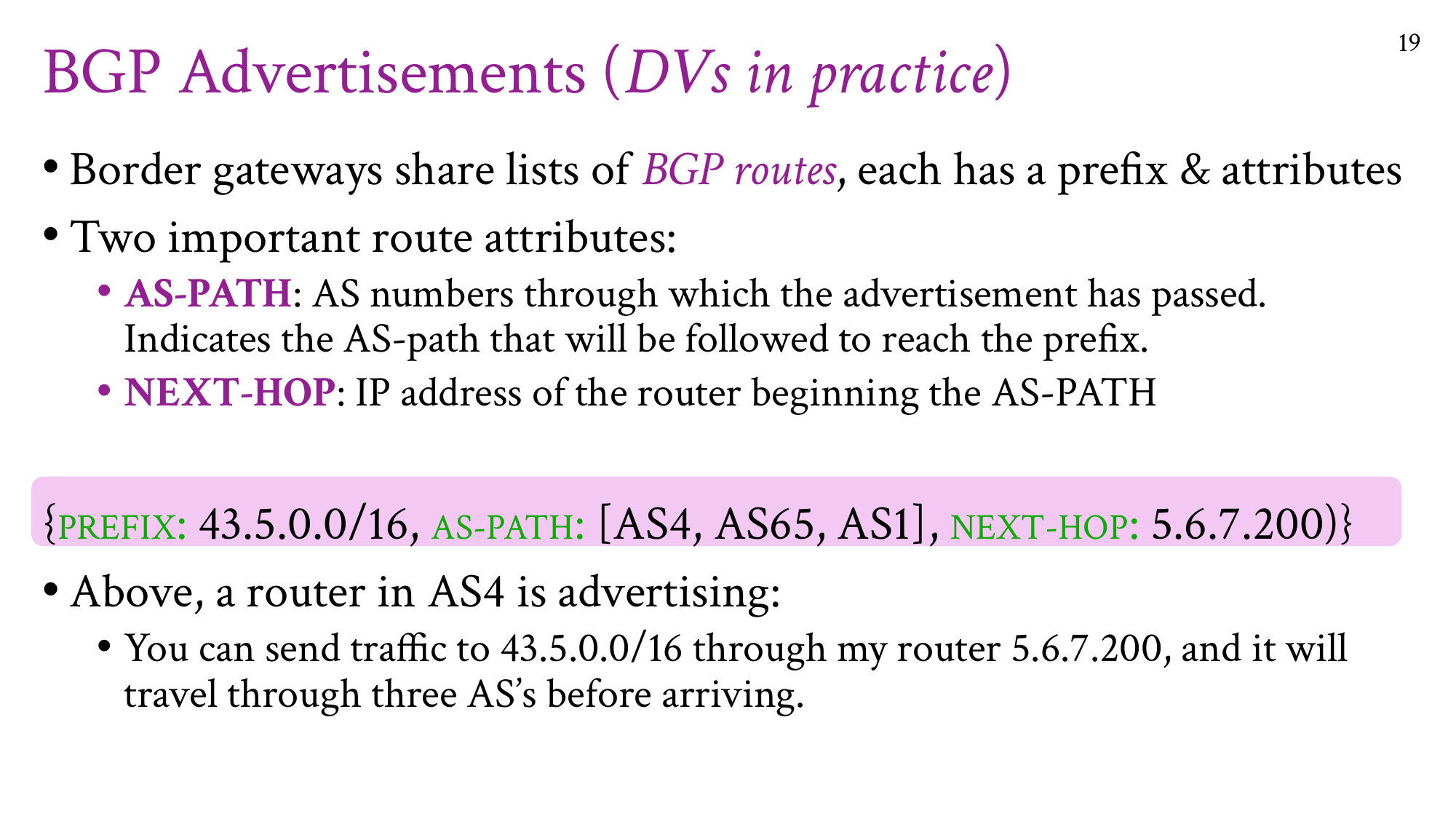

# BGP Advertisements (DVs in practice)
Border gateways share lists of BGP routes, each has a prefix & attributes
Two important route attributes:
AS-PATH: AS numbers through which the advertisement has passed.
Indicates the AS-path that will be followed to reach the prefix.
NEXT-HOP: IP address of the router beginning the AS-PATH

{PREFIX: 43.5.0.0/16, AS-PATH: [AS4, AS65, AS1], NEXT-HOP: 5.6.7.200)}
Above, a router in AS4 is advertising:
You can send traffic to 43.5.0.0/16 through my router 5.6.7.200, and it will travel through three AS’s before arriving.